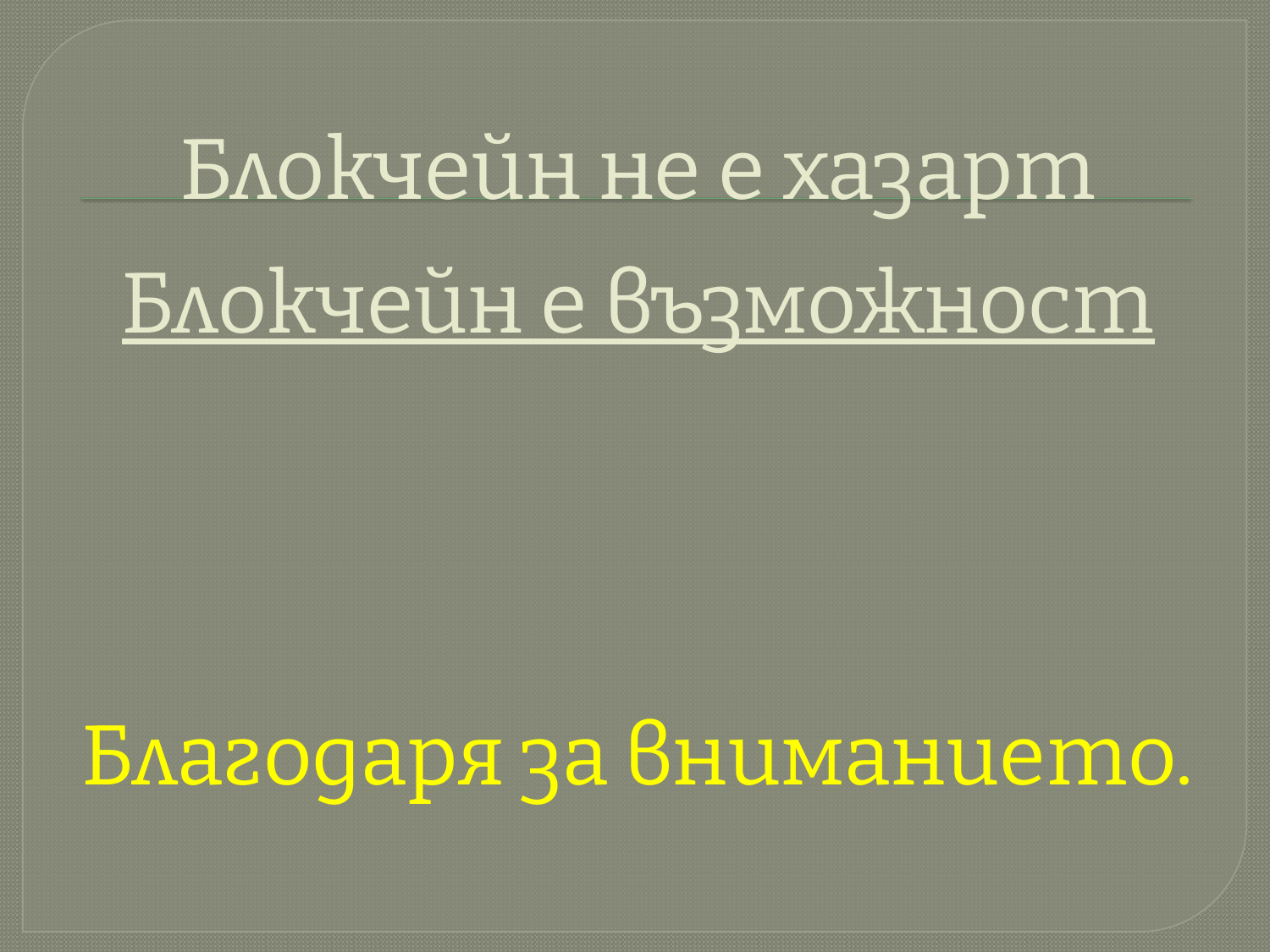

# Блокчейн не е хазарт Блокчейн е възможност

Благодаря за вниманието.